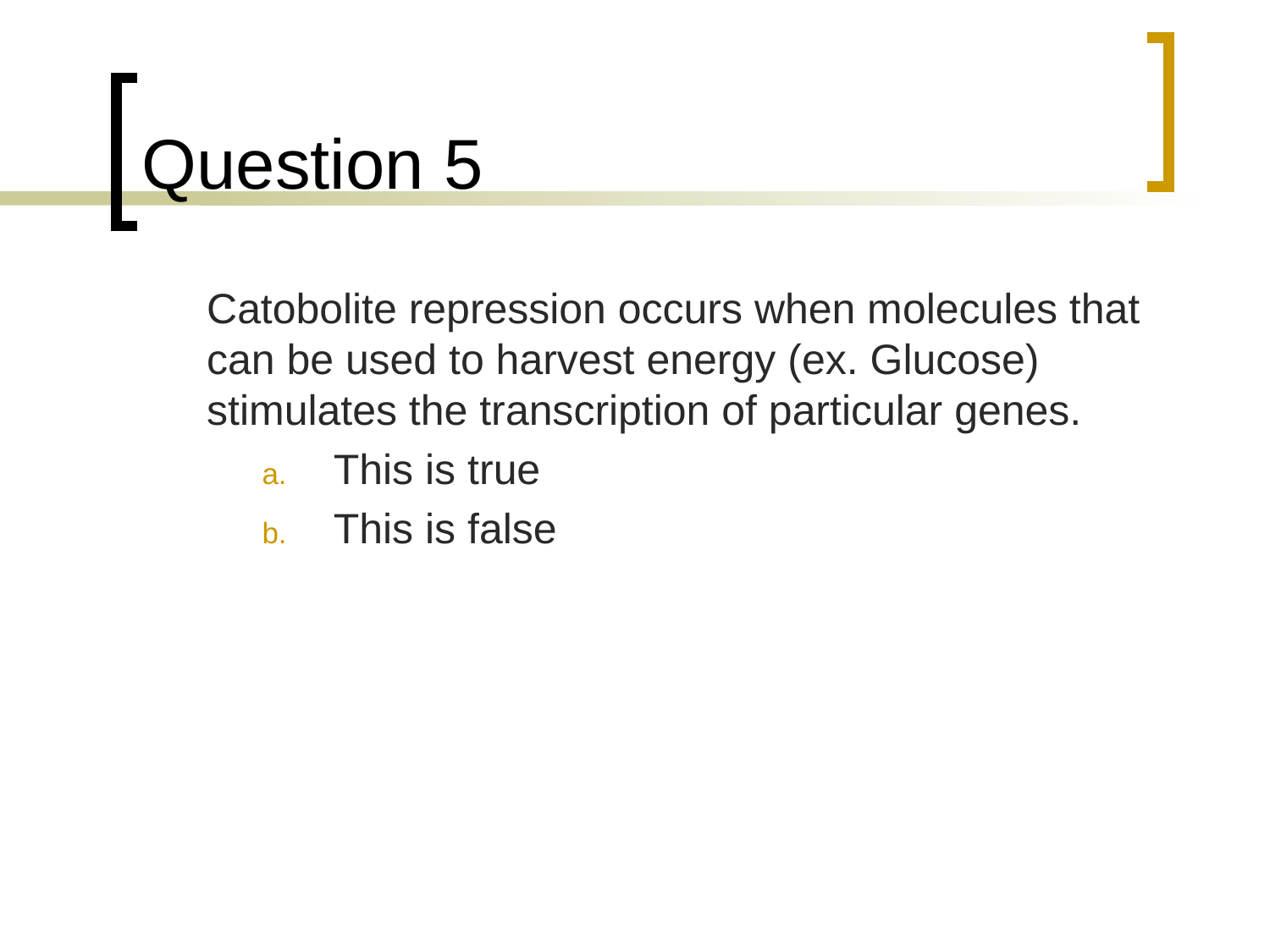

# Question 5
	Catobolite repression occurs when molecules that can be used to harvest energy (ex. Glucose) stimulates the transcription of particular genes.
This is true
This is false